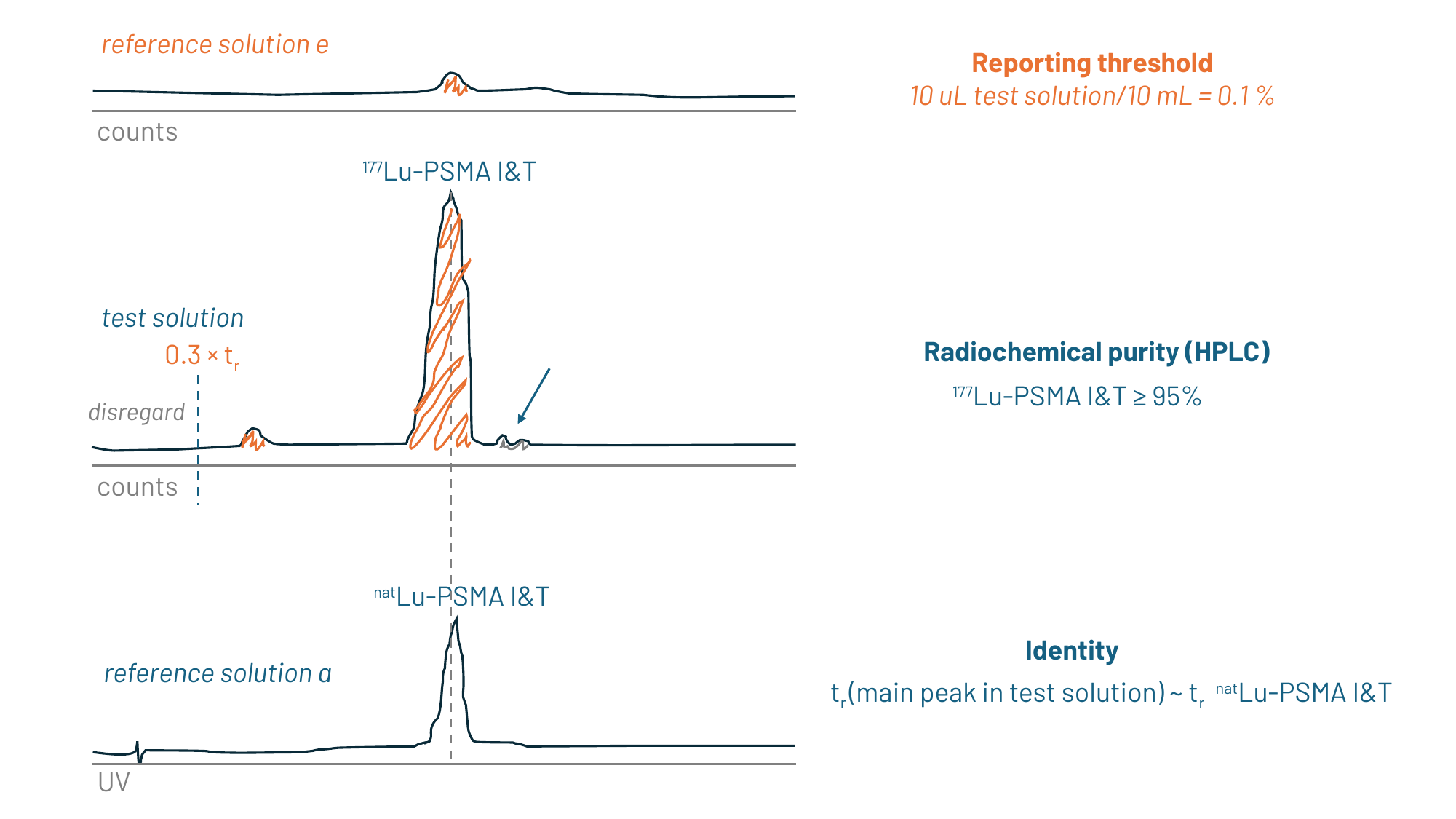

reference solution e
Reporting threshold
10 uL test solution/10 mL = 0.1 %

counts
177Lu-PSMA I&T

test solution
Radiochemical purity (HPLC)
0.3 × tr
177Lu-PSMA I&T ≥ 95%
disregard

counts
natLu-PSMA I&T

Identity
reference solution a
tr (main peak in test solution) ~ tr  natLu-PSMA I&T
UV